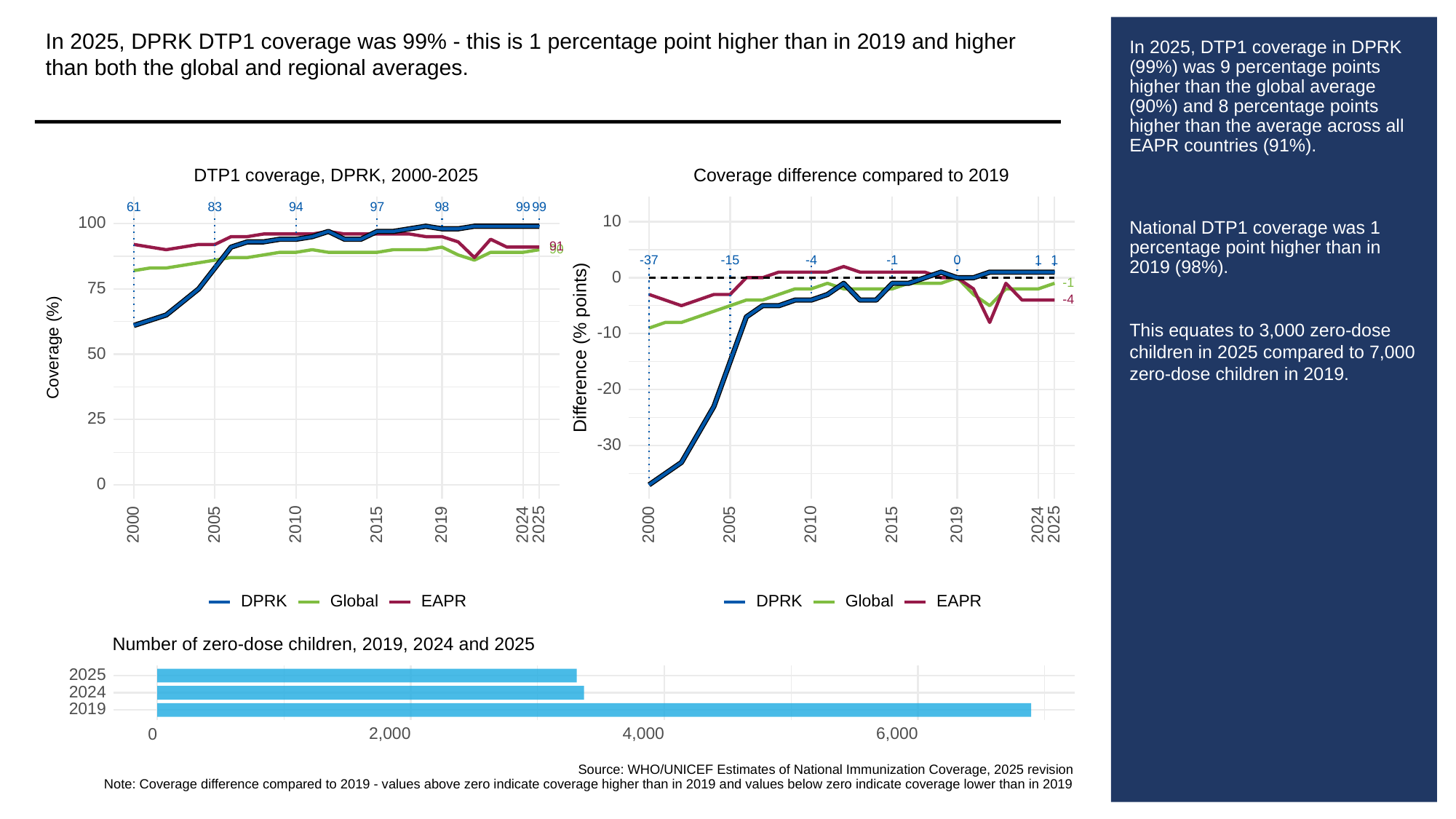

In 2025, DPRK DTP1 coverage was 99% - this is 1 percentage point higher than in 2019 and higher than both the global and regional averages.
# In 2025, DTP1 coverage in DPRK (99%) was 9 percentage points higher than the global average (90%) and 8 percentage points higher than the average across all EAPR countries (91%).

National DTP1 coverage was 1 percentage point higher than in 2019 (98%).

This equates to 3,000 zero-dose children in 2025 compared to 7,000 zero-dose children in 2019.

Coverage difference compared to 2019
DTP1 coverage, DPRK, 2000-2025

83
61
94
97
98
99
99
10
100

91
90

-37
-15
0
-1
1
1

-4

0

-1
75

-4

-10

Difference (% points)
Coverage (%)
50

-20

25

-30

0

2000
2005
2010
2015
2019
2024
2025
2000
2005
2010
2015
2019
2024
2025
Global
Global
DPRK
EAPR
DPRK
EAPR

Number of zero-dose children, 2019, 2024 and 2025

2025

2024

2019

2,000
4,000
6,000
0
Source: WHO/UNICEF Estimates of National Immunization Coverage, 2025 revision
Note: Coverage difference compared to 2019 - values above zero indicate coverage higher than in 2019 and values below zero indicate coverage lower than in 2019